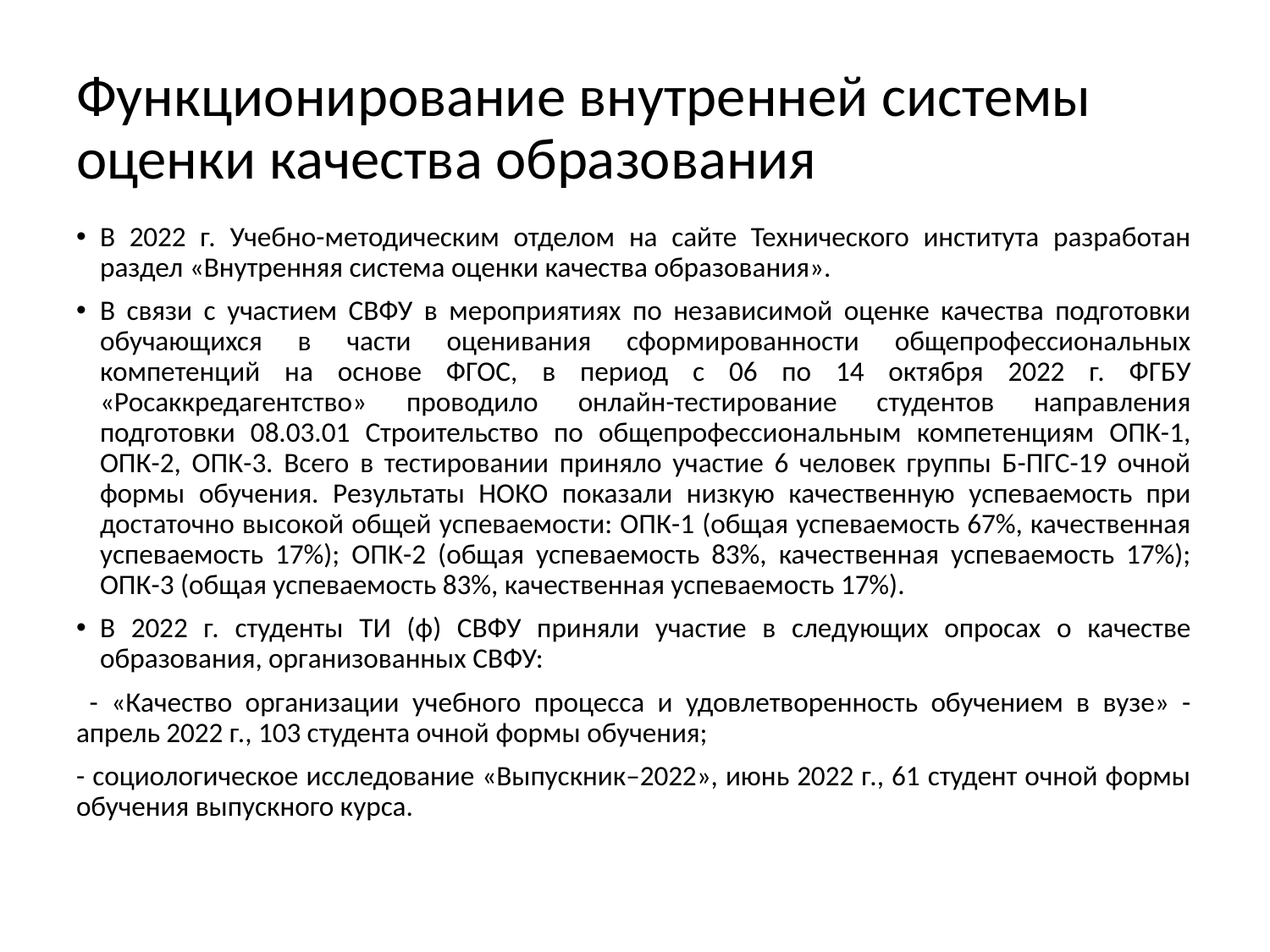

# Функционирование внутренней системы оценки качества образования
В 2022 г. Учебно-методическим отделом на сайте Технического института разработан раздел «Внутренняя система оценки качества образования».
В связи с участием СВФУ в мероприятиях по независимой оценке качества подготовки обучающихся в части оценивания сформированности общепрофессиональных компетенций на основе ФГОС, в период с 06 по 14 октября 2022 г. ФГБУ «Росаккредагентство» проводило онлайн-тестирование студентов направления подготовки 08.03.01 Строительство по общепрофессиональным компетенциям ОПК-1, ОПК-2, ОПК-3. Всего в тестировании приняло участие 6 человек группы Б-ПГС-19 очной формы обучения. Результаты НОКО показали низкую качественную успеваемость при достаточно высокой общей успеваемости: ОПК-1 (общая успеваемость 67%, качественная успеваемость 17%); ОПК-2 (общая успеваемость 83%, качественная успеваемость 17%); ОПК-3 (общая успеваемость 83%, качественная успеваемость 17%).
В 2022 г. студенты ТИ (ф) СВФУ приняли участие в следующих опросах о качестве образования, организованных СВФУ:
 - «Качество организации учебного процесса и удовлетворенность обучением в вузе» - апрель 2022 г., 103 студента очной формы обучения;
- социологическое исследование «Выпускник–2022», июнь 2022 г., 61 студент очной формы обучения выпускного курса.